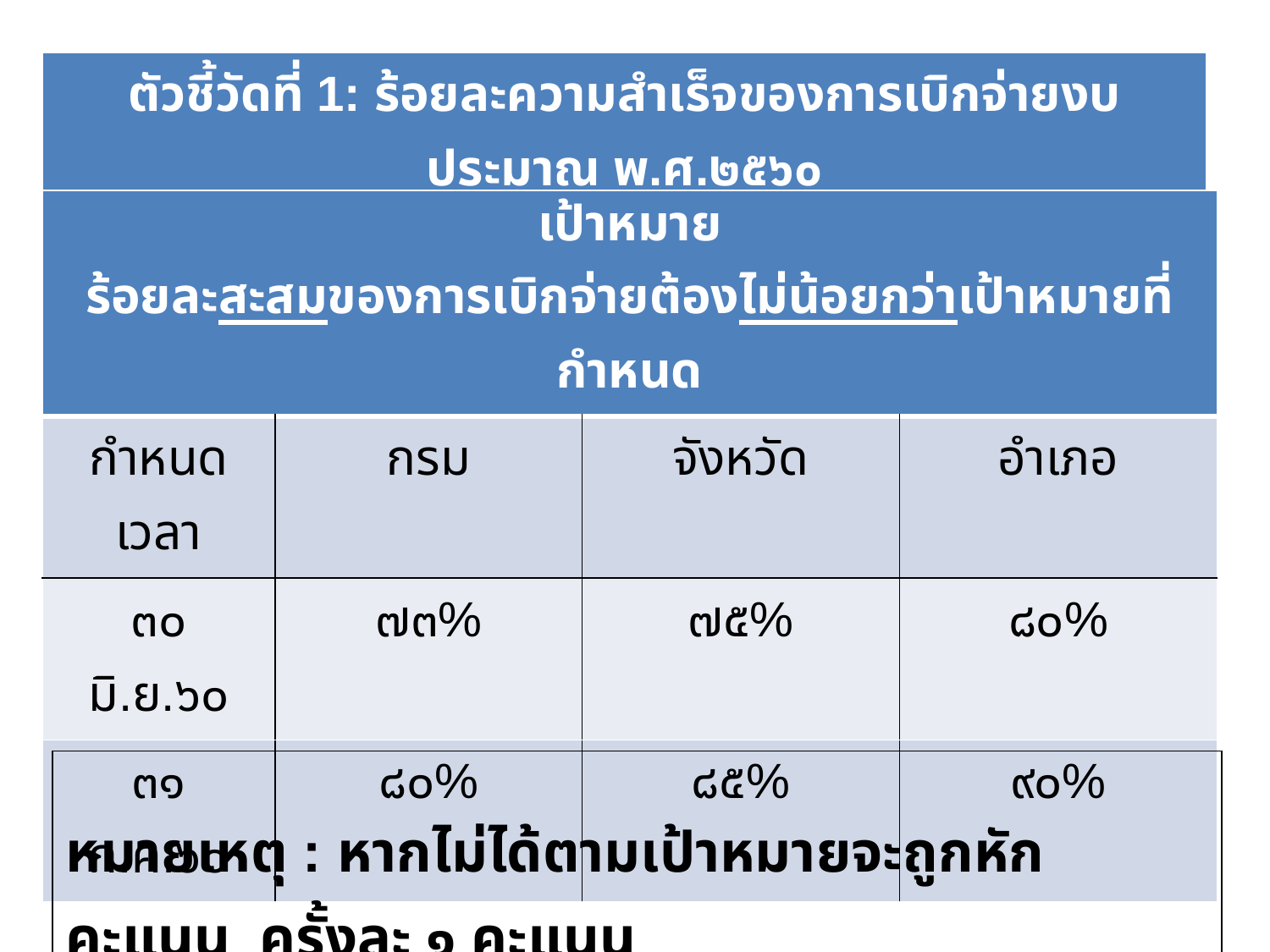

| ตัวชี้วัดที่ 1: ร้อยละความสำเร็จของการเบิกจ่ายงบประมาณ พ.ศ.๒๕๖๐ |
| --- |
| เป้าหมาย ร้อยละสะสมของการเบิกจ่ายต้องไม่น้อยกว่าเป้าหมายที่กำหนด |  |  |  |
| --- | --- | --- | --- |
| กำหนดเวลา | กรม | จังหวัด | อำเภอ |
| ๓๐ มิ.ย.๖๐ | ๗๓% | ๗๕% | ๘๐% |
| ๓๑ ก.ค.๖๐ | ๘๐% | ๘๕% | ๙๐% |
| หมายเหตุ : หากไม่ได้ตามเป้าหมายจะถูกหักคะแนน ครั้งละ ๑ คะแนน |
| --- |